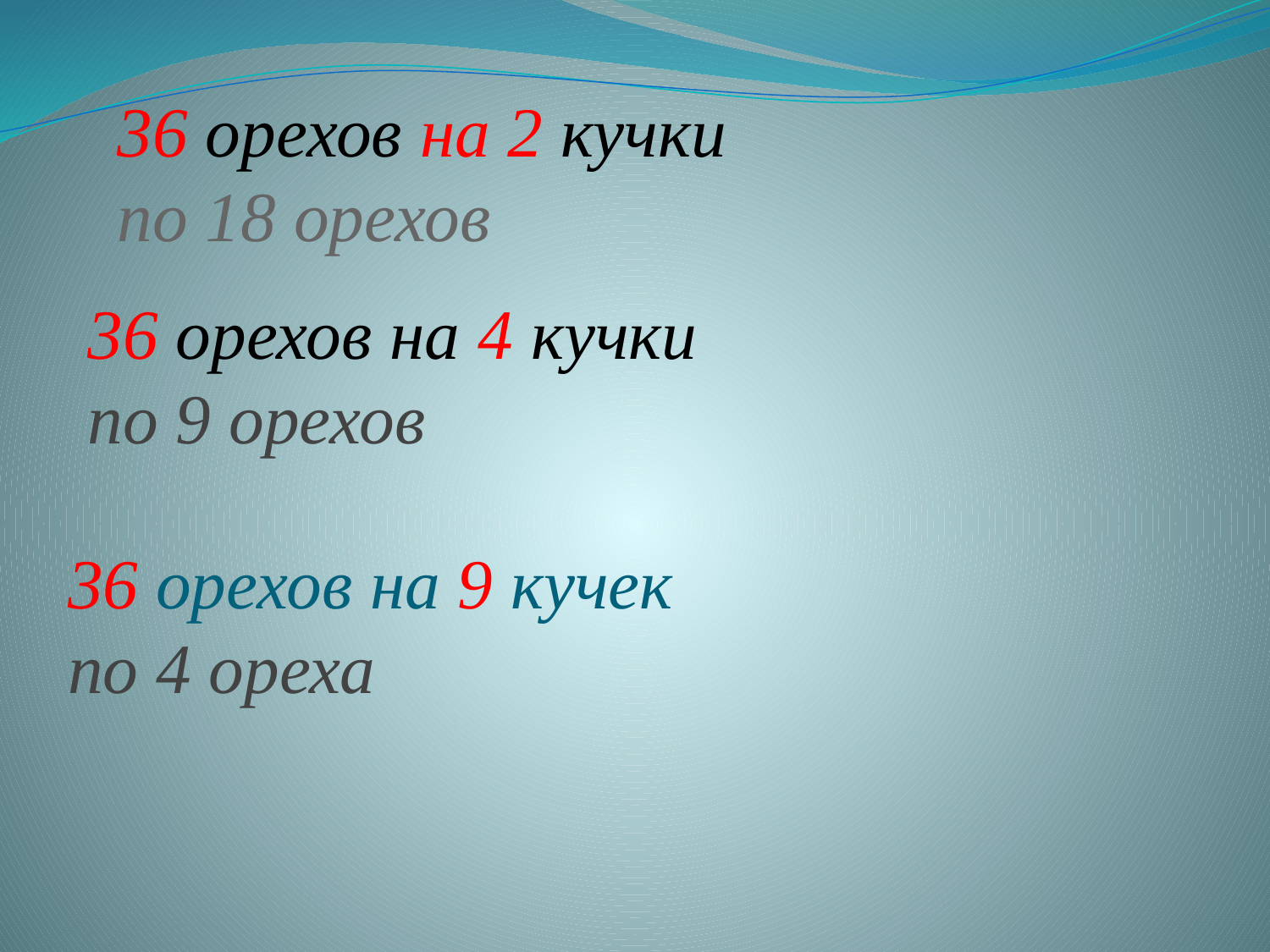

36 орехов на 2 кучки
по 18 орехов

36 орехов на 4 кучки
по 9 орехов
# 36 орехов на 9 кучек
по 4 ореха